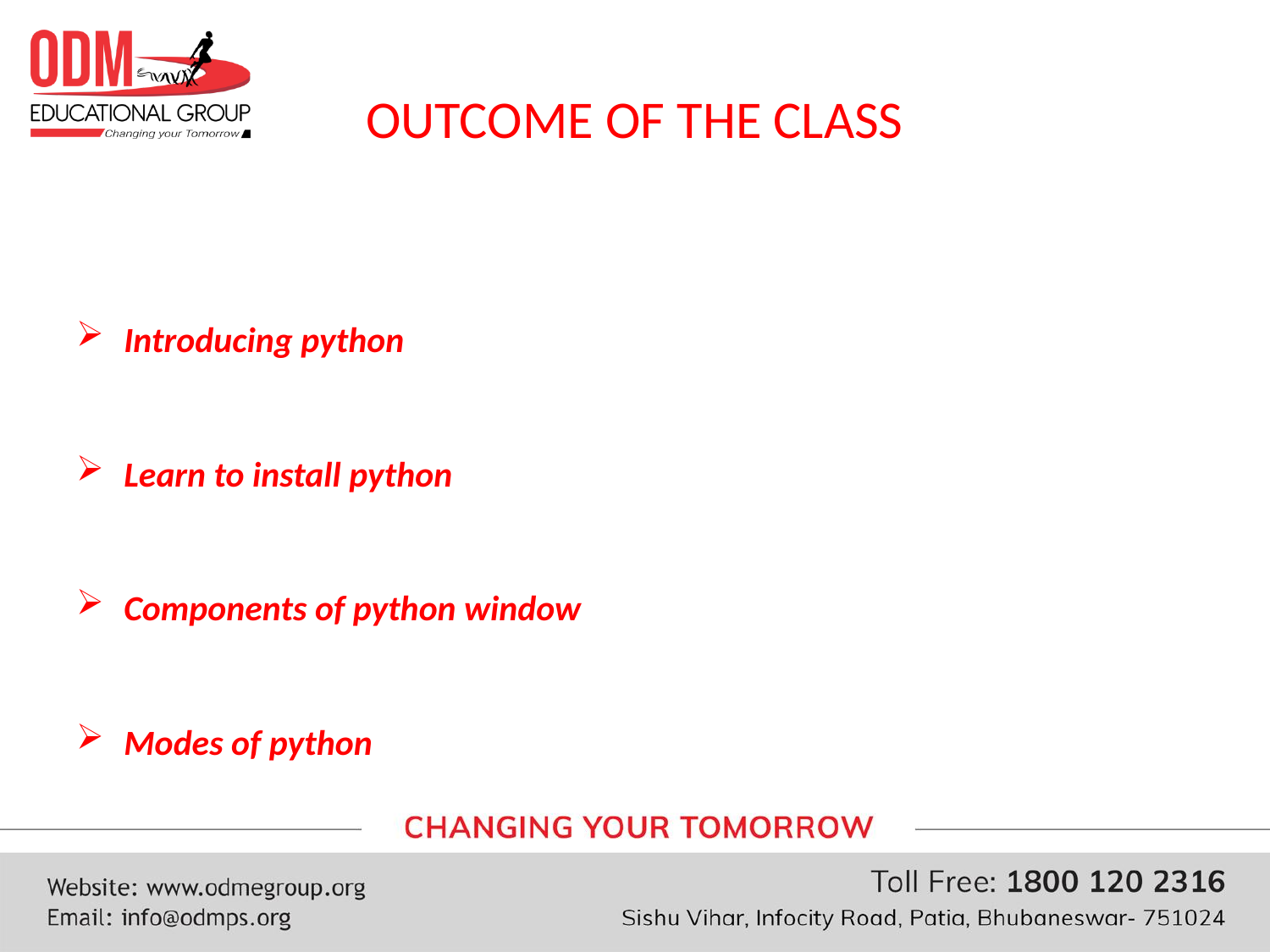

# OUTCOME OF THE CLASS
Introducing python
Learn to install python
Components of python window
Modes of python